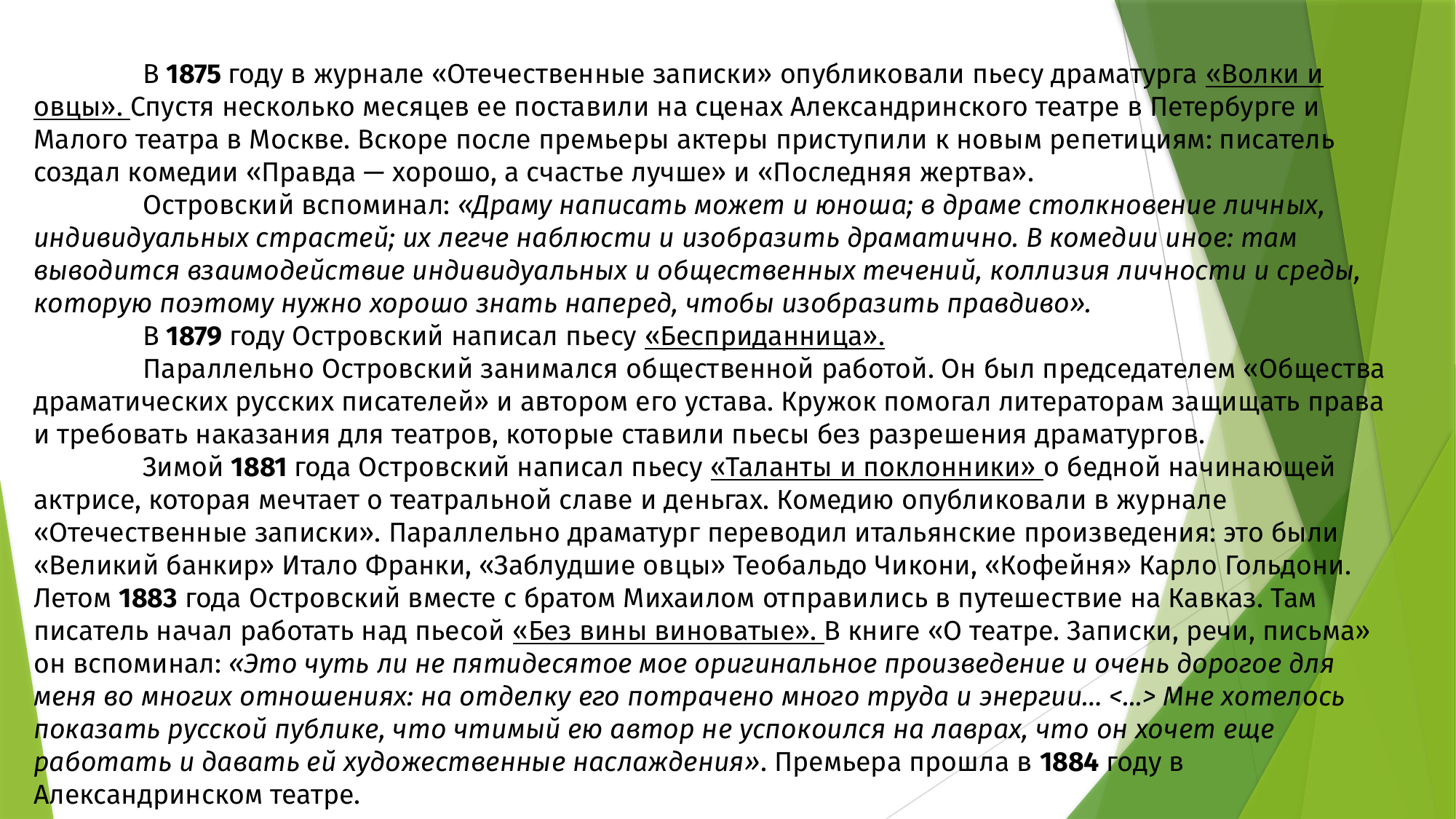

В 1875 году в журнале «Отечественные записки» опубликовали пьесу драматурга «Волки и овцы». Спустя несколько месяцев ее поставили на сценах Александринского театре в Петербурге и Малого театра в Москве. Вскоре после премьеры актеры приступили к новым репетициям: писатель создал комедии «Правда — хорошо, а счастье лучше» и «Последняя жертва».
	Островский вспоминал: «Драму написать может и юноша; в драме столкновение личных, индивидуальных страстей; их легче наблюсти и изобразить драматично. В комедии иное: там выводится взаимодействие индивидуальных и общественных течений, коллизия личности и среды, которую поэтому нужно хорошо знать наперед, чтобы изобразить правдиво».
	В 1879 году Островский написал пьесу «Бесприданница».
	Параллельно Островский занимался общественной работой. Он был председателем «Общества драматических русских писателей» и автором его устава. Кружок помогал литераторам защищать права и требовать наказания для театров, которые ставили пьесы без разрешения драматургов.
	Зимой 1881 года Островский написал пьесу «Таланты и поклонники» о бедной начинающей актрисе, которая мечтает о театральной славе и деньгах. Комедию опубликовали в журнале «Отечественные записки». Параллельно драматург переводил итальянские произведения: это были «Великий банкир» Итало Франки, «Заблудшие овцы» Теобальдо Чикони, «Кофейня» Карло Гольдони. Летом 1883 года Островский вместе с братом Михаилом отправились в путешествие на Кавказ. Там писатель начал работать над пьесой «Без вины виноватые». В книге «О театре. Записки, речи, письма» он вспоминал: «Это чуть ли не пятидесятое мое оригинальное произведение и очень дорогое для меня во многих отношениях: на отделку его потрачено много труда и энергии… <...> Мне хотелось показать русской публике, что чтимый ею автор не успокоился на лаврах, что он хочет еще работать и давать ей художественные наслаждения». Премьера прошла в 1884 году в Александринском театре.